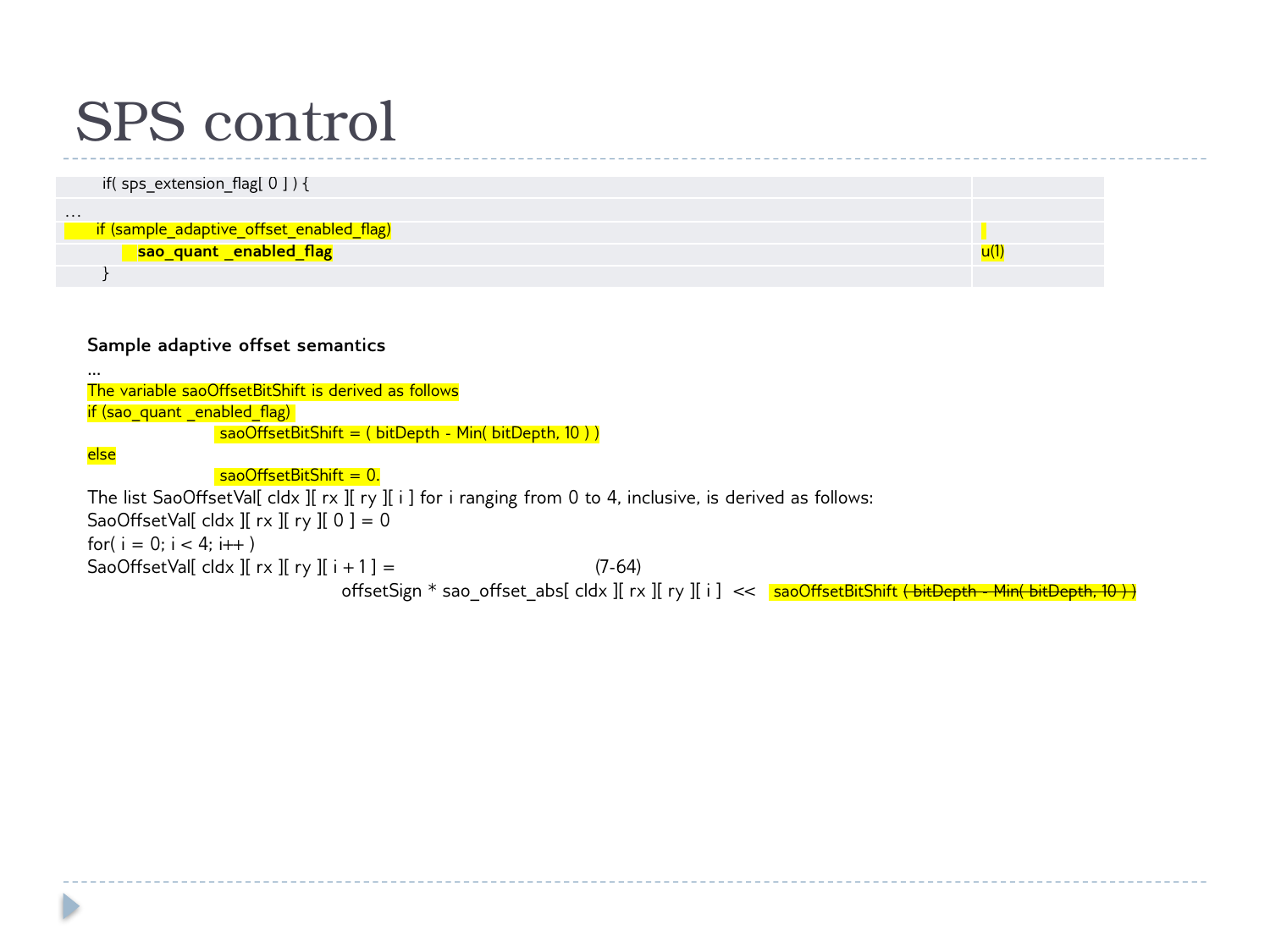

# SPS control
| if( sps\_extension\_flag[ 0 ] ) { |  |
| --- | --- |
| … |  |
| if (sample\_adaptive\_offset\_enabled\_flag) |  |
| sao\_quant \_enabled\_flag | u(1) |
| } |  |
Sample adaptive offset semantics
…
The variable saoOffsetBitShift is derived as follows
if (sao_quant _enabled_flag)
	 saoOffsetBitShift = ( bitDepth − Min( bitDepth, 10 ) )
else
	 saoOffsetBitShift = 0.
The list SaoOffsetVal[ cIdx ][ rx ][ ry ][ i ] for i ranging from 0 to 4, inclusive, is derived as follows:
SaoOffsetVal[ cIdx ][ rx ][ ry ][ 0 ] = 0
for( i = 0; i < 4; i++ )
SaoOffsetVal[ cIdx ][ rx ][ ry ][ i + 1 ] =		(7‑64)
		offsetSign * sao_offset_abs[ cIdx ][ rx ][ ry ][ i ]  <<   saoOffsetBitShift ( bitDepth − Min( bitDepth, 10 ) )